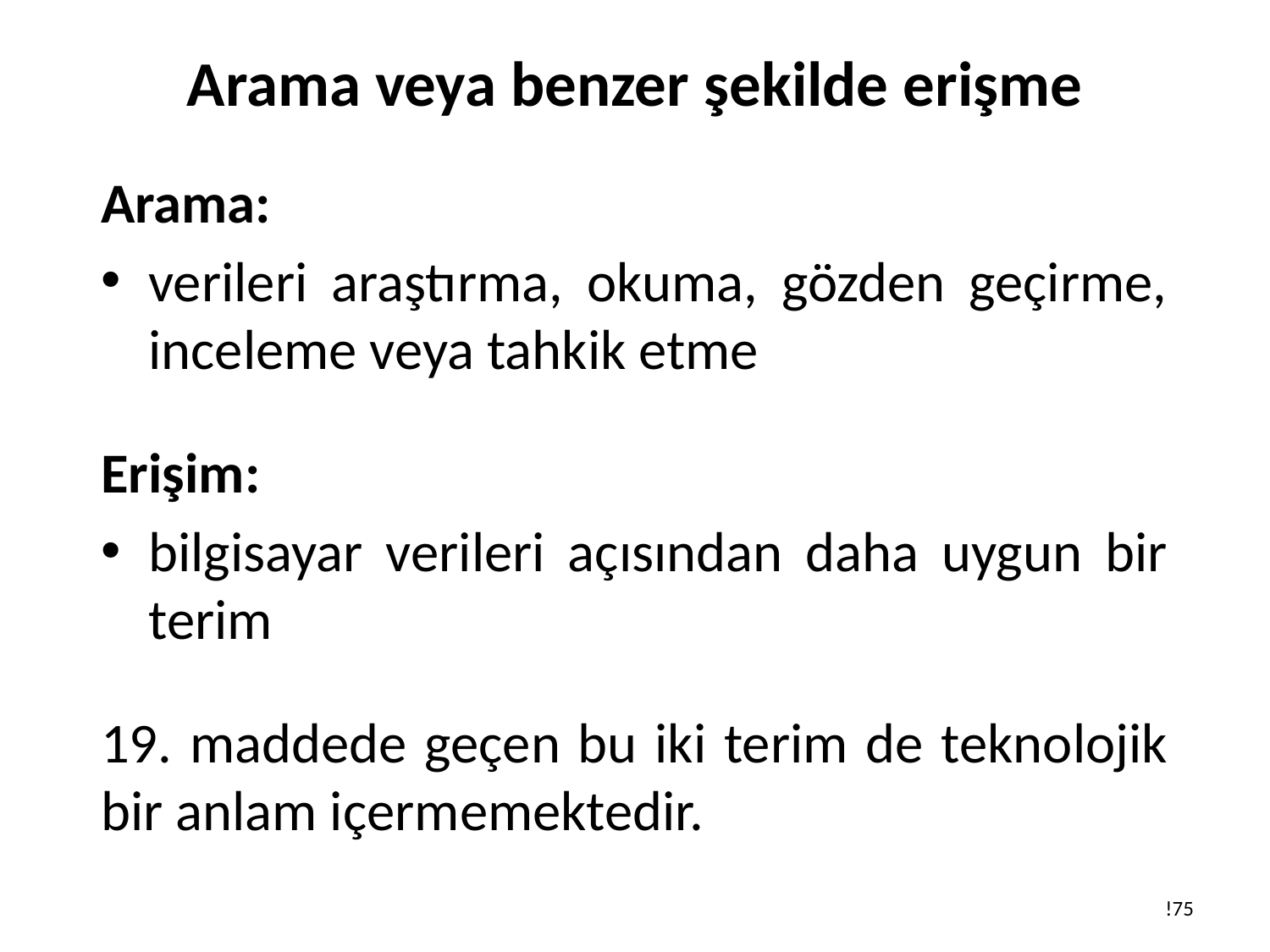

# Arama veya benzer şekilde erişme
Arama:
verileri araştırma, okuma, gözden geçirme, inceleme veya tahkik etme

Erişim:
bilgisayar verileri açısından daha uygun bir terim

19. maddede geçen bu iki terim de teknolojik bir anlam içermemektedir.
!75